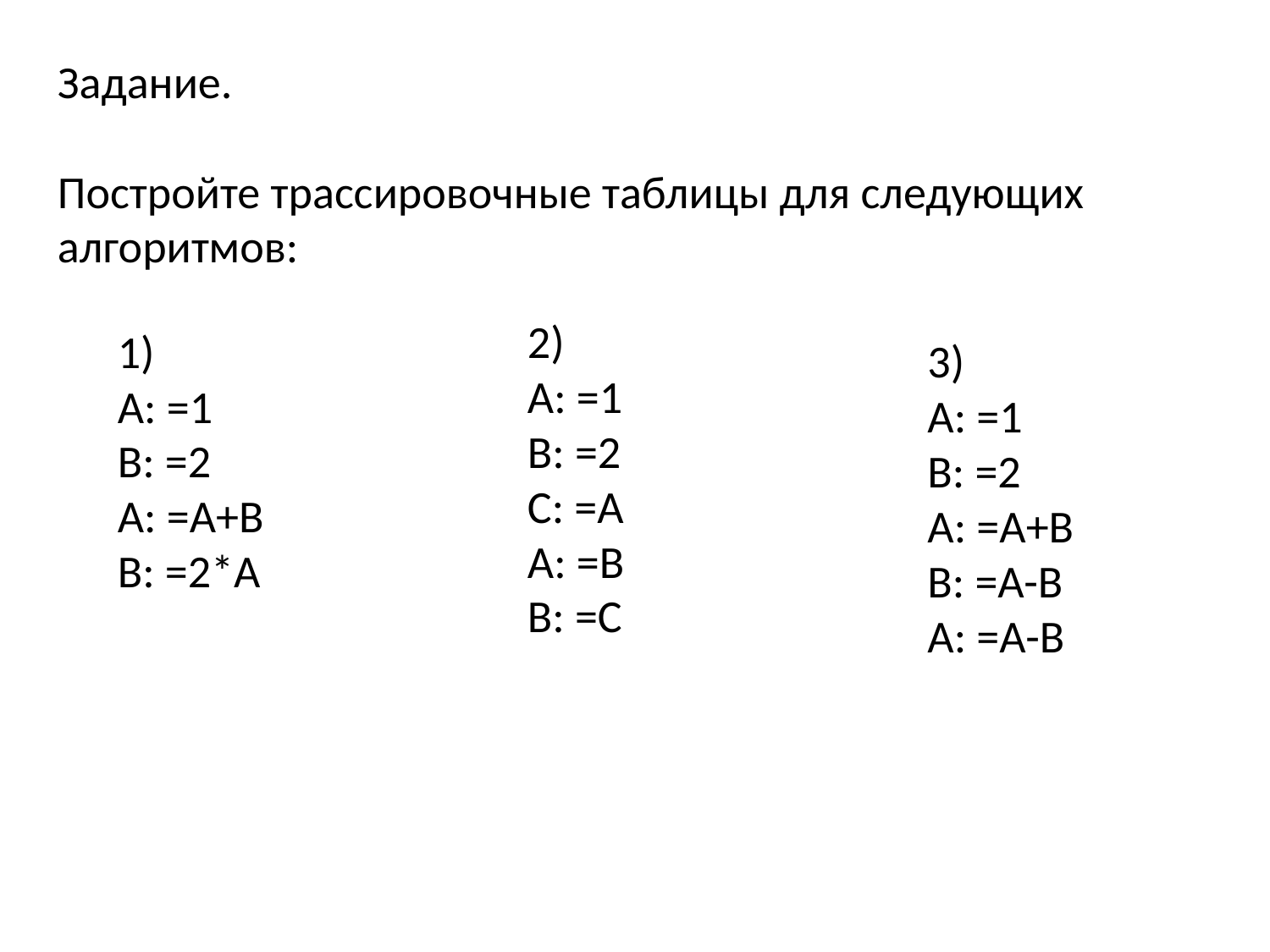

Задание.

Постройте трассировочные таблицы для следующих алгоритмов:
2)
A: =1
B: =2
C: =A
A: =B
B: =C

1)
A: =1
B: =2
A: =A+B
B: =2*A

3)
A: =1
B: =2
A: =A+B
B: =A-B
A: =A-B